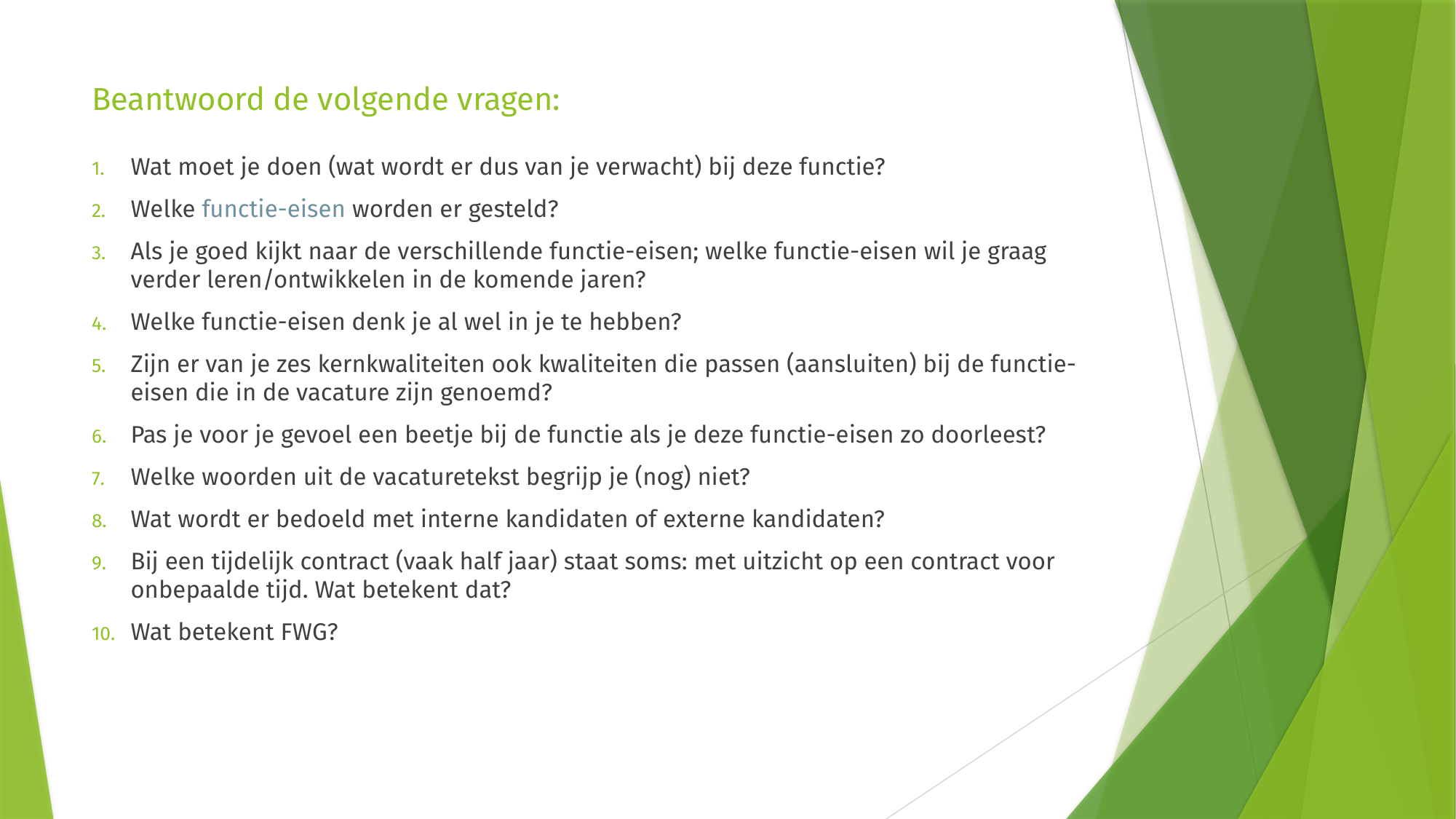

# Beantwoord de volgende vragen:
Wat moet je doen (wat wordt er dus van je verwacht) bij deze functie?
Welke functie-eisen worden er gesteld?
Als je goed kijkt naar de verschillende functie-eisen; welke functie-eisen wil je graag verder leren/ontwikkelen in de komende jaren?
Welke functie-eisen denk je al wel in je te hebben?
Zijn er van je zes kernkwaliteiten ook kwaliteiten die passen (aansluiten) bij de functie-eisen die in de vacature zijn genoemd?
Pas je voor je gevoel een beetje bij de functie als je deze functie-eisen zo doorleest?
Welke woorden uit de vacaturetekst begrijp je (nog) niet?
Wat wordt er bedoeld met interne kandidaten of externe kandidaten?
Bij een tijdelijk contract (vaak half jaar) staat soms: met uitzicht op een contract voor onbepaalde tijd. Wat betekent dat?
Wat betekent FWG?